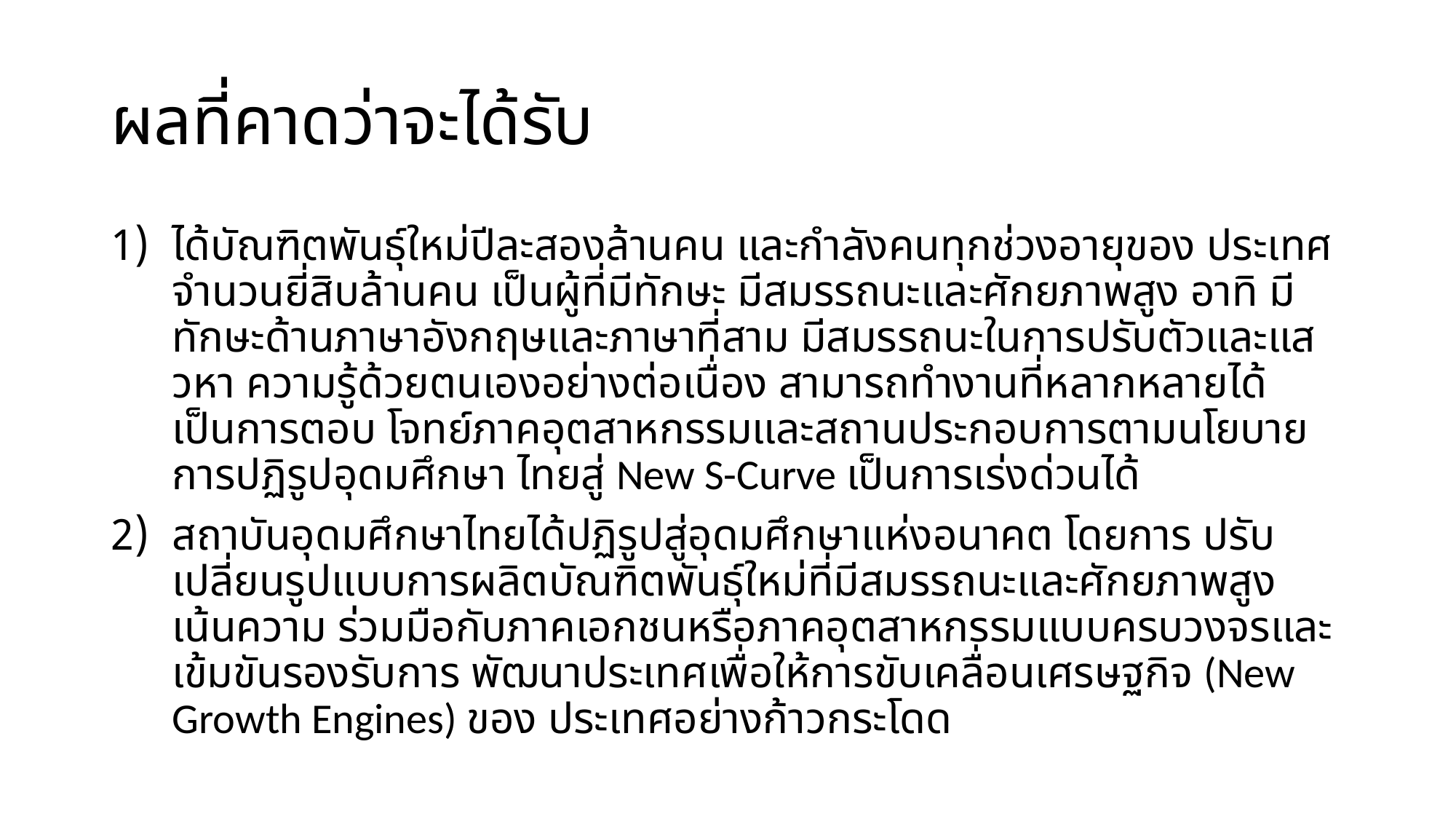

# ผลที่คาดว่าจะได้รับ
ได้บัณฑิตพันธุ์ใหม่ปีละสองล้านคน และกําลังคนทุกช่วงอายุของ ประเทศจํานวนยี่สิบล้านคน เป็นผู้ที่มีทักษะ มีสมรรถนะและศักยภาพสูง อาทิ มีทักษะด้านภาษาอังกฤษและภาษาที่สาม มีสมรรถนะในการปรับตัวและแสวหา ความรู้ด้วยตนเองอย่างต่อเนื่อง สามารถทํางานที่หลากหลายได้ เป็นการตอบ โจทย์ภาคอุตสาหกรรมและสถานประกอบการตามนโยบายการปฏิรูปอุดมศึกษา ไทยสู่ New S-Curve เป็นการเร่งด่วนได้
สถาบันอุดมศึกษาไทยได้ปฏิรูปสู่อุดมศึกษาแห่งอนาคต โดยการ ปรับเปลี่ยนรูปแบบการผลิตบัณฑิตพันธุ์ใหม่ที่มีสมรรถนะและศักยภาพสูง เน้นความ ร่วมมือกับภาคเอกชนหรือภาคอุตสาหกรรมแบบครบวงจรและเข้มขันรองรับการ พัฒนาประเทศเพื่อให้การขับเคลื่อนเศรษฐกิจ (New Growth Engines) ของ ประเทศอย่างก้าวกระโดด